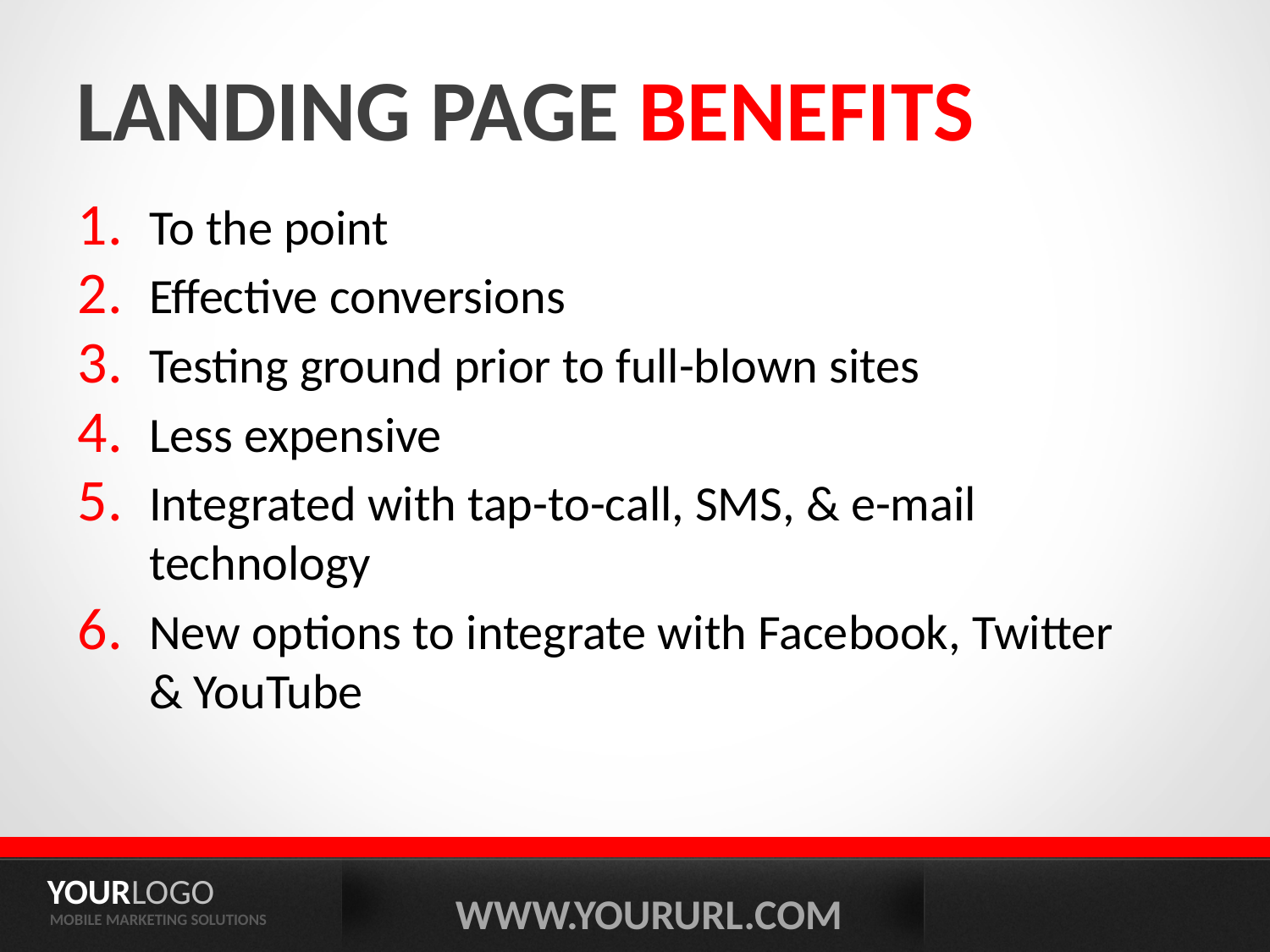

# Landing page Benefits
To the point
Effective conversions
Testing ground prior to full-blown sites
Less expensive
Integrated with tap-to-call, SMS, & e-mail technology
New options to integrate with Facebook, Twitter & YouTube